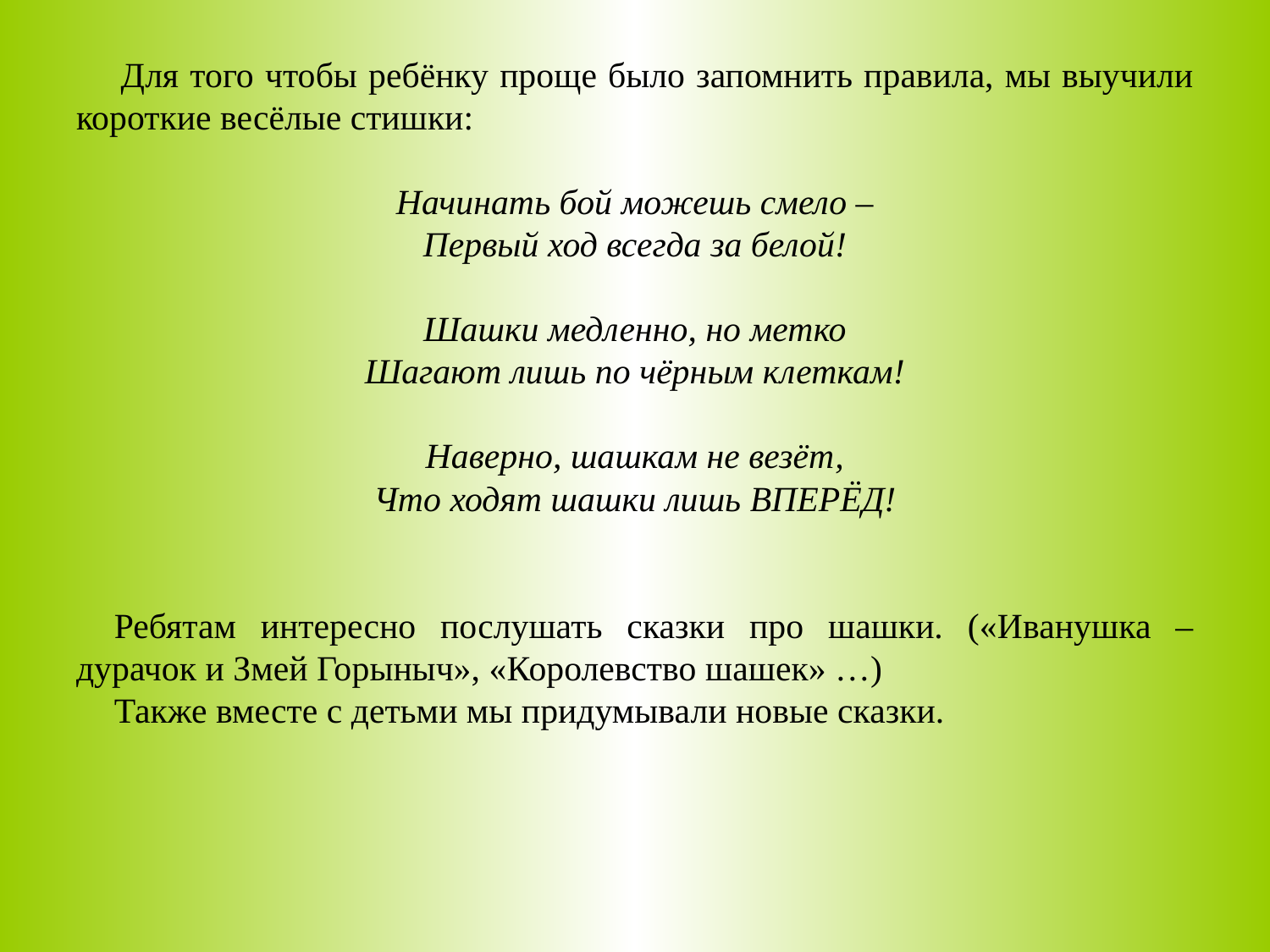

Для того чтобы ребёнку проще было запомнить правила, мы выучили короткие весёлые стишки:

Начинать бой можешь смело –
Первый ход всегда за белой!

Шашки медленно, но метко
Шагают лишь по чёрным клеткам!

Наверно, шашкам не везёт,
Что ходят шашки лишь ВПЕРЁД!

Ребятам интересно послушать сказки про шашки. («Иванушка – дурачок и Змей Горыныч», «Королевство шашек» …)
Также вместе с детьми мы придумывали новые сказки.